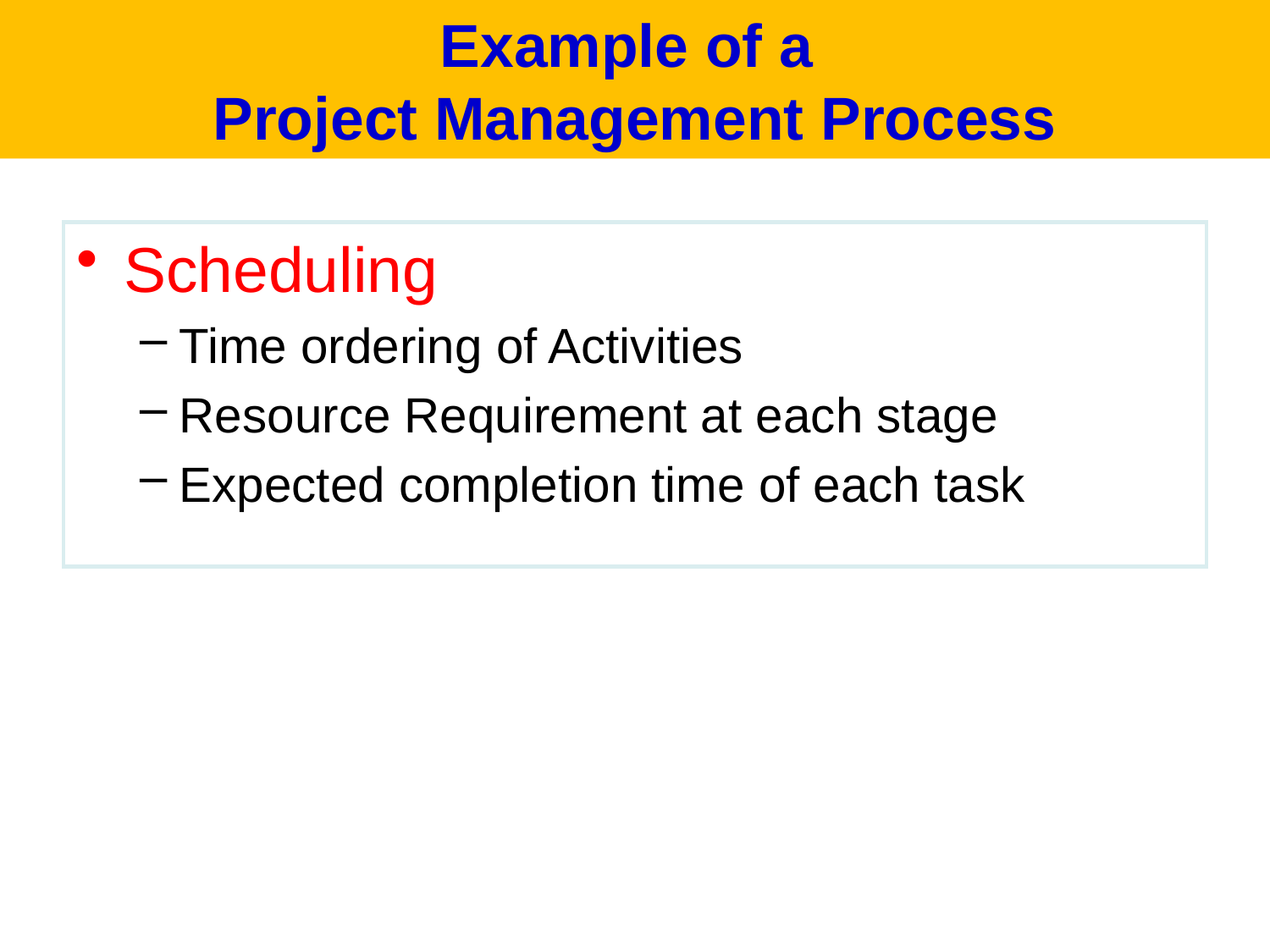

# Example of a Project Management Process
Scheduling
Time ordering of Activities
Resource Requirement at each stage
Expected completion time of each task